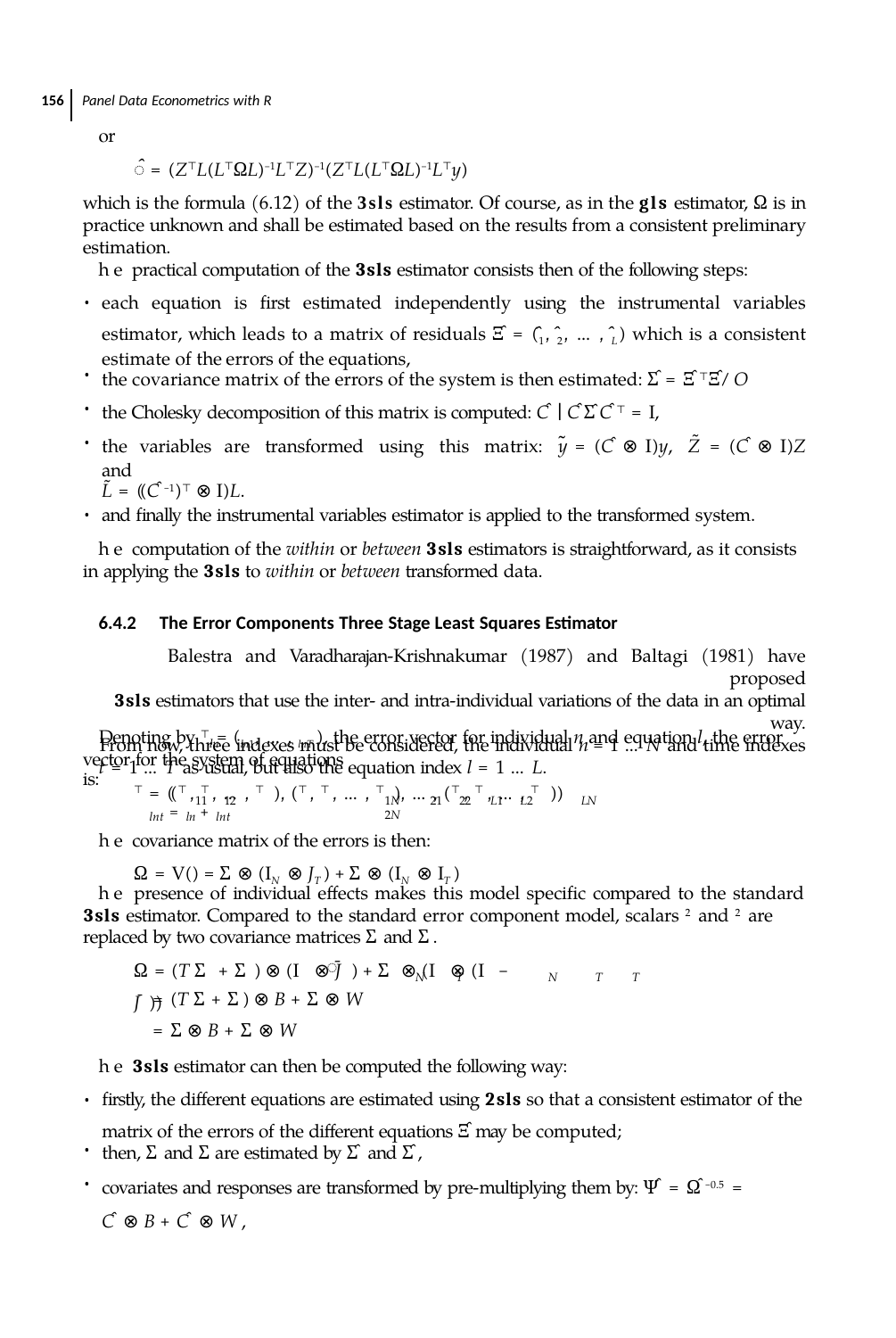

156  Panel Data Econometrics with R

or
̂ = (Z⊤L(L⊤ΩL)–1L⊤Z)–1(Z⊤L(L⊤ΩL)–1L⊤y)
which is the formula (6.12) of the 3sls estimator. Of course, as in the gls estimator, Ω is in practice unknown and shall be estimated based on the results from a consistent preliminary estimation.
he practical computation of the 3sls estimator consists then of the following steps:
each equation is ﬁrst estimated independently using the instrumental variables estimator, which leads to a matrix of residuals Ξ̂ = (̂1, ̂2, … , ̂L) which is a consistent estimate of the errors of the equations,
the covariance matrix of the errors of the system is then estimated: Σ̂ = Ξ̂ ⊤Ξ̂ ∕O
the Cholesky decomposition of this matrix is computed: Ĉ ∣ Ĉ Σ̂ Ĉ ⊤ = I,
the variables are transformed using this matrix: ỹ = (Ĉ ⊗ I)y, Z̃ = (Ĉ ⊗ I)Z and
L̃ = ((Ĉ −1)⊤ ⊗ I)L.
and ﬁnally the instrumental variables estimator is applied to the transformed system.
he computation of the within or between 3sls estimators is straightforward, as it consists in applying the 3sls to within or between transformed data.

6.4.2  The Error Components Three Stage Least Squares Estimator
Balestra and Varadharajan-Krishnakumar (1987) and Baltagi (1981) have proposed
3sls estimators that use the inter- and intra-individual variations of the data in an optimal way.
From now, three indexes must be considered, the individual n = 1 … N and time indexes
t = 1 … T as usual, but also the equation index l = 1 … L.
lnt = ln + lnt

Denoting by ⊤ = (ln1, … , lnT ), the error vector for individual n and equation l, the error
ln
vector for the system of equations is:
⊤ = ((⊤ , ⊤ , … , ⊤ ), (⊤ , ⊤ , … , ⊤ ), … , (⊤ , ⊤ , … , ⊤ ))
11  12	1N	21  22	2N
he covariance matrix of the errors is then:
Ω = V() = Σ ⊗ (IN ⊗ JT ) + Σ ⊗ (IN ⊗ IT )
L1  L2	LN
he presence of individual effects makes this model speciﬁc compared to the standard
3sls estimator. Compared to the standard error component model, scalars 2 and 2 are

replaced by two covariance matrices Σ and Σ .
̄
Ω = (T Σ + Σ ) ⊗ (I  ⊗ J ) + Σ ⊗ (I  ⊗ (I − J̄ ))
		N	T		N	T	T
= (T Σ + Σ ) ⊗ B + Σ ⊗ W
= Σ ⊗ B + Σ ⊗ W
he 3sls estimator can then be computed the following way:
ﬁrstly, the different equations are estimated using 2sls so that a consistent estimator of the matrix of the errors of the different equations Ξ̂ may be computed;
then, Σ and Σ are estimated by Σ̂  and Σ̂ ,
covariates and responses are transformed by pre-multiplying them by: Ψ̂ = Ω̂ −0.5 =
Ĉ  ⊗ B + Ĉ  ⊗ W ,